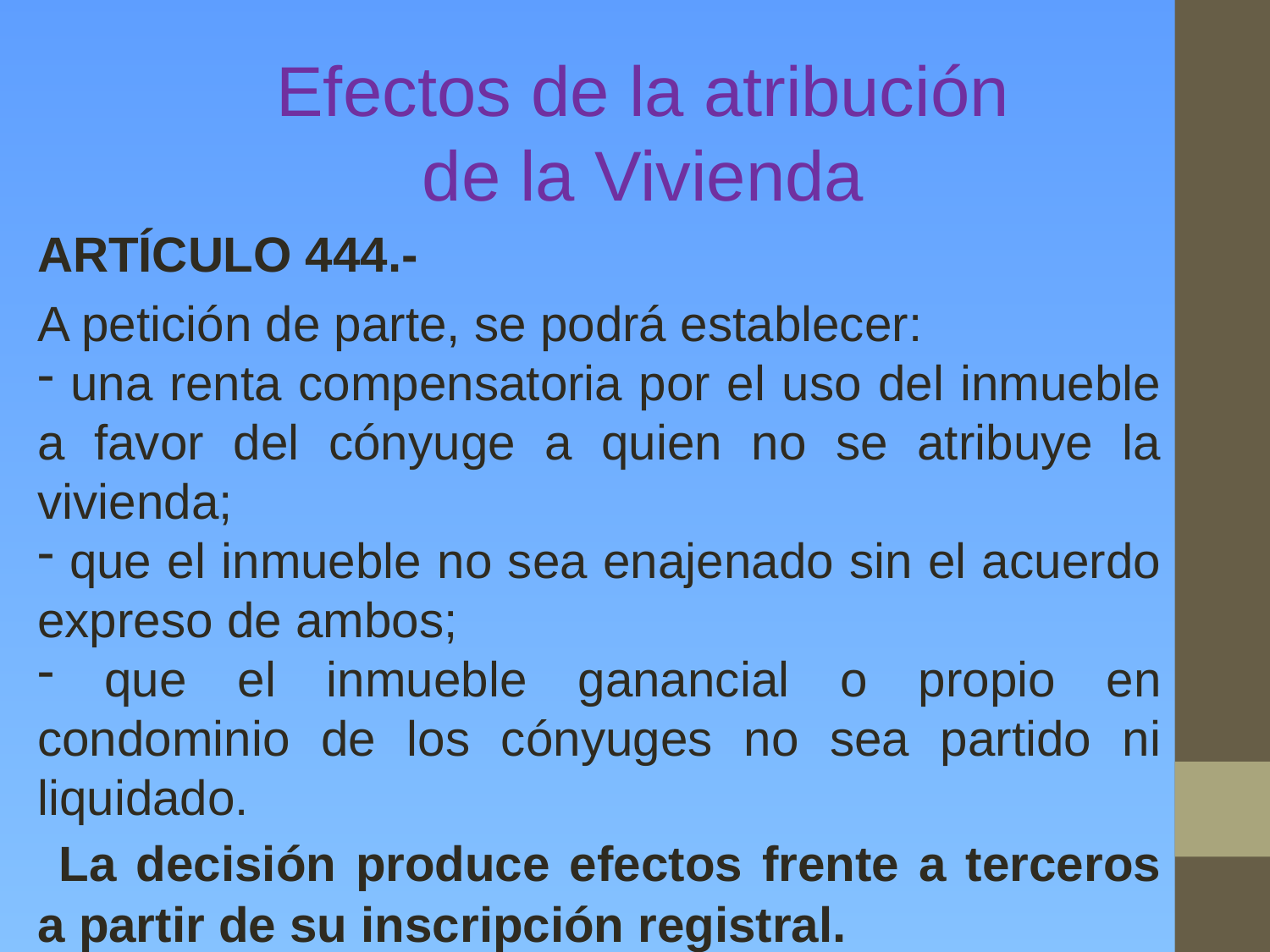

Efectos de la atribución
de la Vivienda
ARTÍCULO 444.-
A petición de parte, se podrá establecer:
 una renta compensatoria por el uso del inmueble a favor del cónyuge a quien no se atribuye la vivienda;
 que el inmueble no sea enajenado sin el acuerdo expreso de ambos;
 que el inmueble ganancial o propio en condominio de los cónyuges no sea partido ni liquidado.
 La decisión produce efectos frente a terceros a partir de su inscripción registral.